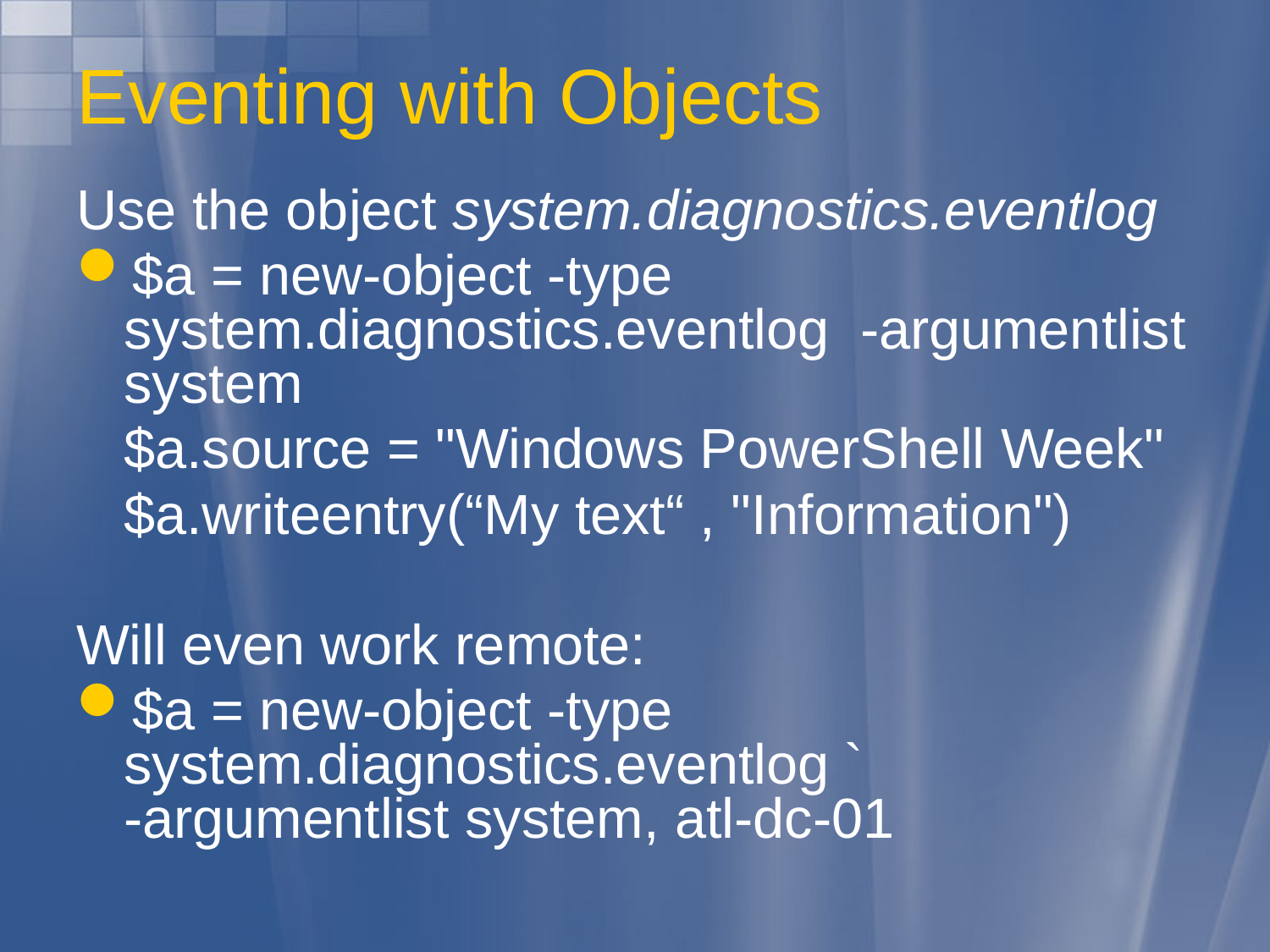

# Eventing with Objects
Use the object system.diagnostics.eventlog
$a = new-object -type system.diagnostics.eventlog  -argumentlist system
	$a.source = "Windows PowerShell Week"
	$a.writeentry(“My text“ , "Information")

Will even work remote:
$a = new-object -type system.diagnostics.eventlog `
-argumentlist system, atl-dc-01